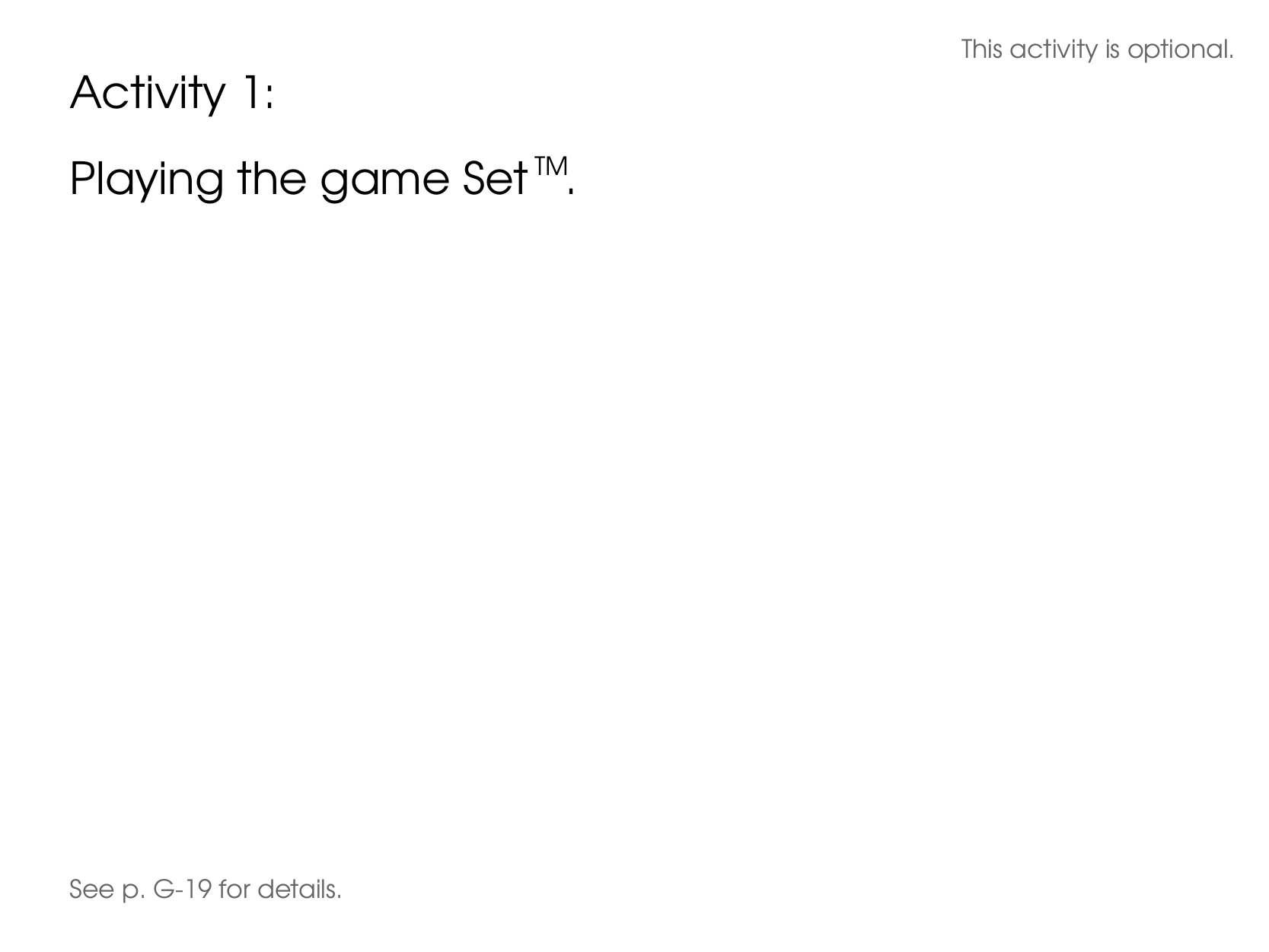

This activity is optional.
Activity 1:
Playing the game Set   .
TM
See p. G-19 for details.